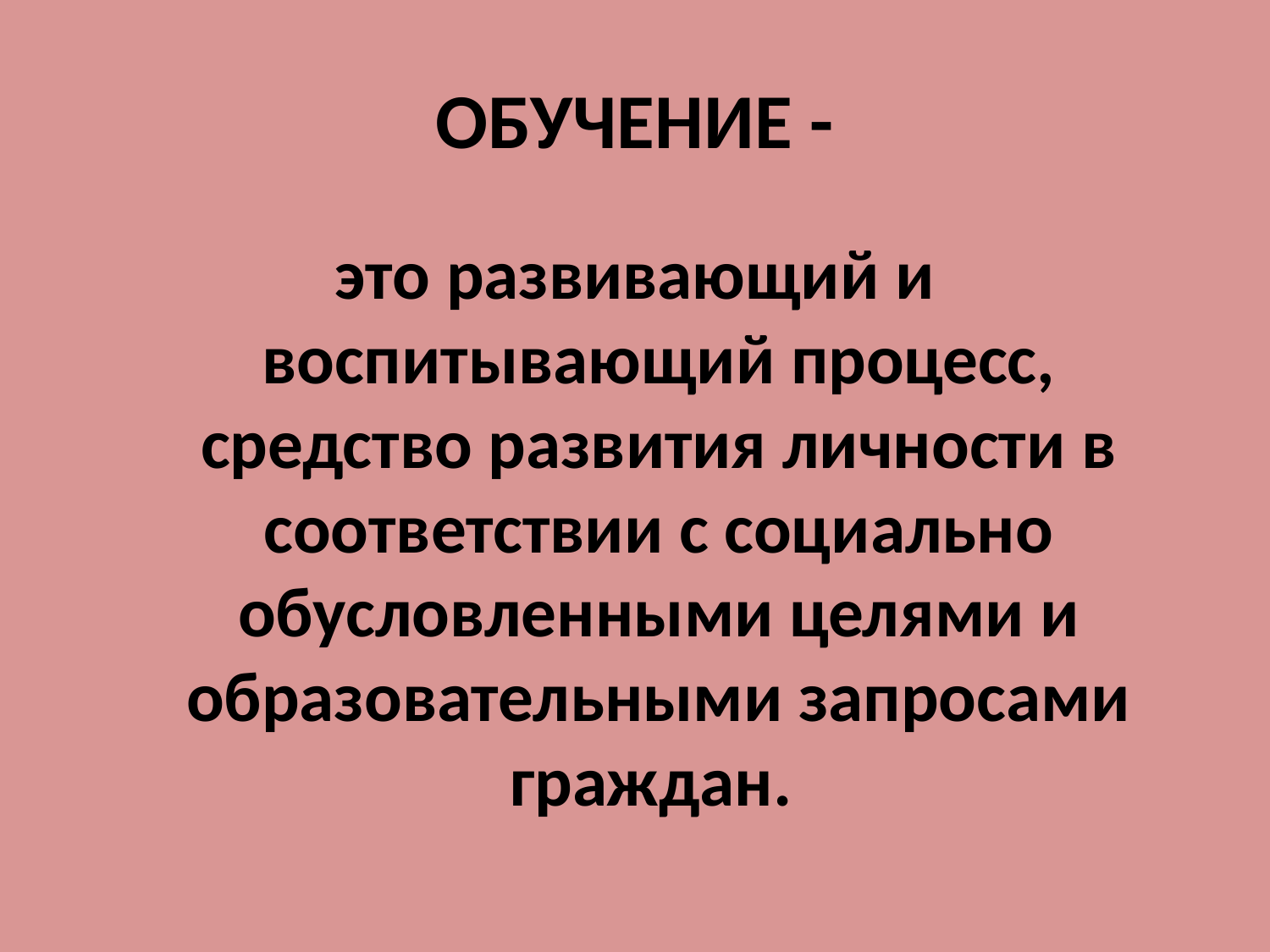

# ОБУЧЕНИЕ -
это развивающий и воспитывающий процесс, средство развития личности в соответствии с социально обусловленными целями и образовательными запросами граждан.